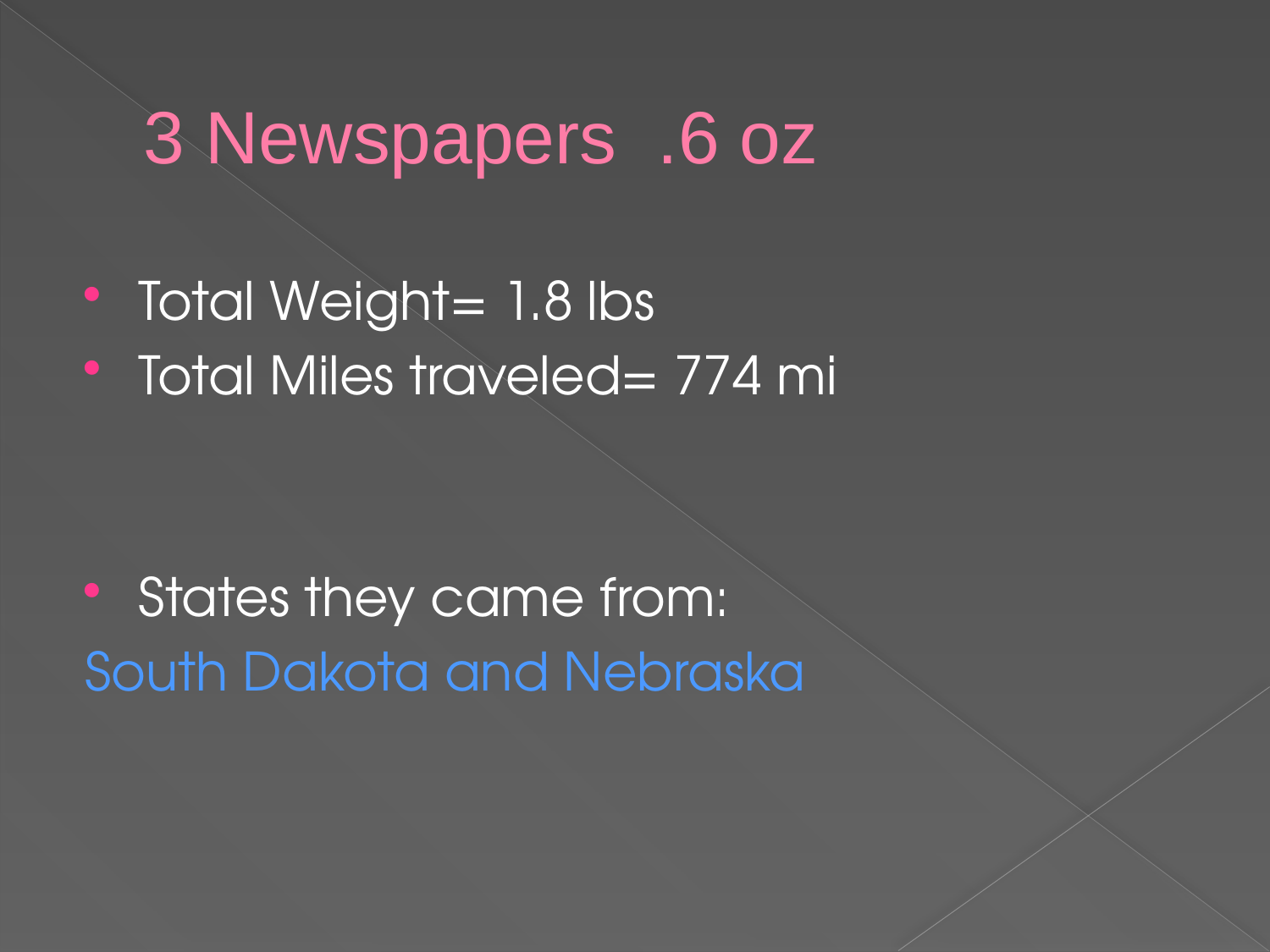

# 3 Newspapers  .6 oz
Total Weight= 1.8 lbs
Total Miles traveled= 774 mi

States they came from:
South Dakota and Nebraska